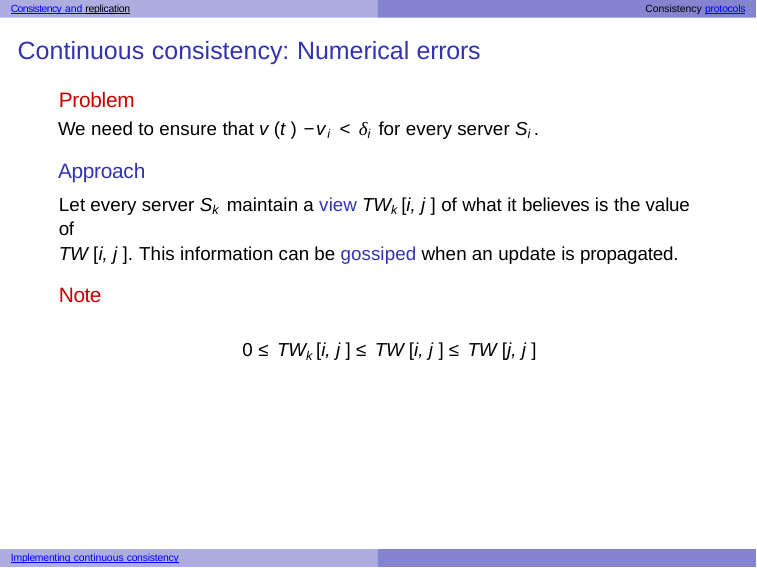

Consistency and replication	Consistency protocols
# Continuous consistency: Numerical errors
Problem
We need to ensure that v (t ) −vi < δi for every server Si .
Approach
Let every server Sk maintain a view TWk [i, j ] of what it believes is the value of
TW [i, j ]. This information can be gossiped when an update is propagated.
Note

0 ≤ TWk [i, j ] ≤ TW [i, j ] ≤ TW [j, j ]

Implementing continuous consistency